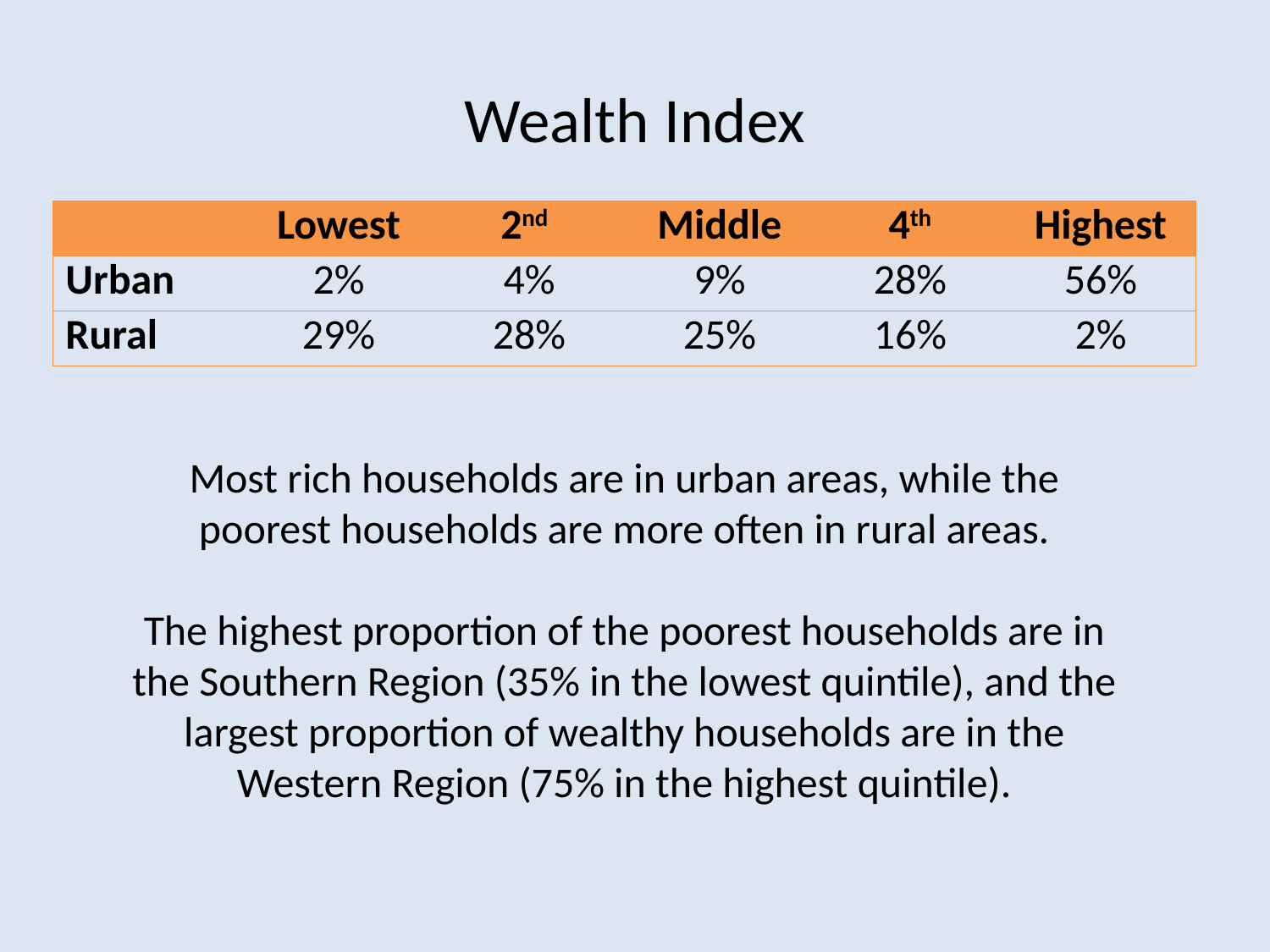

# Wealth Index
|  | Lowest | 2nd | Middle | 4th | Highest |
| --- | --- | --- | --- | --- | --- |
| Urban | 2% | 4% | 9% | 28% | 56% |
| Rural | 29% | 28% | 25% | 16% | 2% |
Most rich households are in urban areas, while the poorest households are more often in rural areas.

The highest proportion of the poorest households are in the Southern Region (35% in the lowest quintile), and the largest proportion of wealthy households are in the Western Region (75% in the highest quintile).